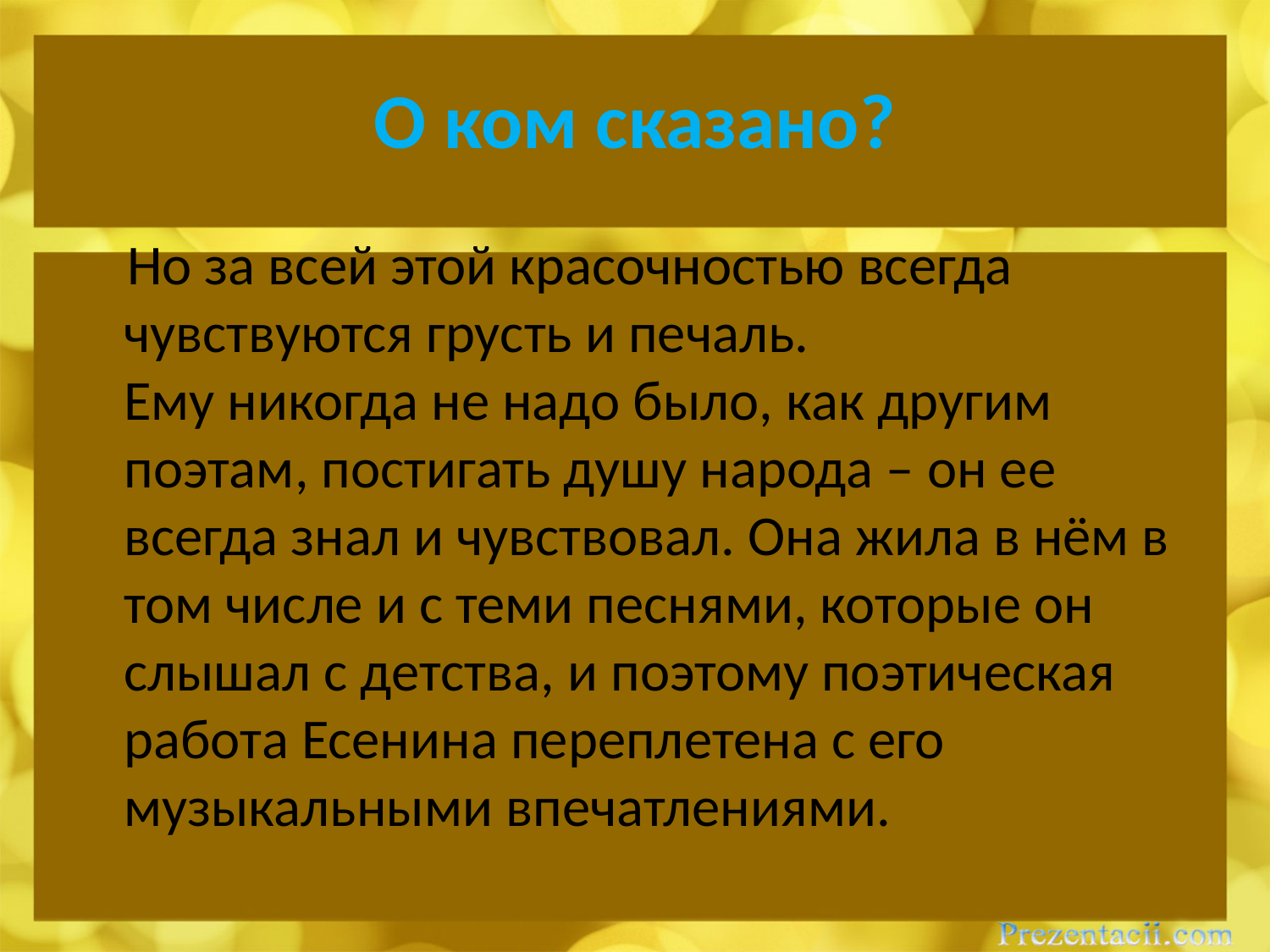

# О ком сказано?
    Но за всей этой красочностью всегда чувствуются грусть и печаль.
Ему никогда не надо было, как другим поэтам, постигать душу народа – он ее всегда знал и чувствовал. Она жила в нём в том числе и с теми песнями, которые он слышал с детства, и поэтому поэтическая работа Есенина переплетена с его музыкальными впечатлениями.